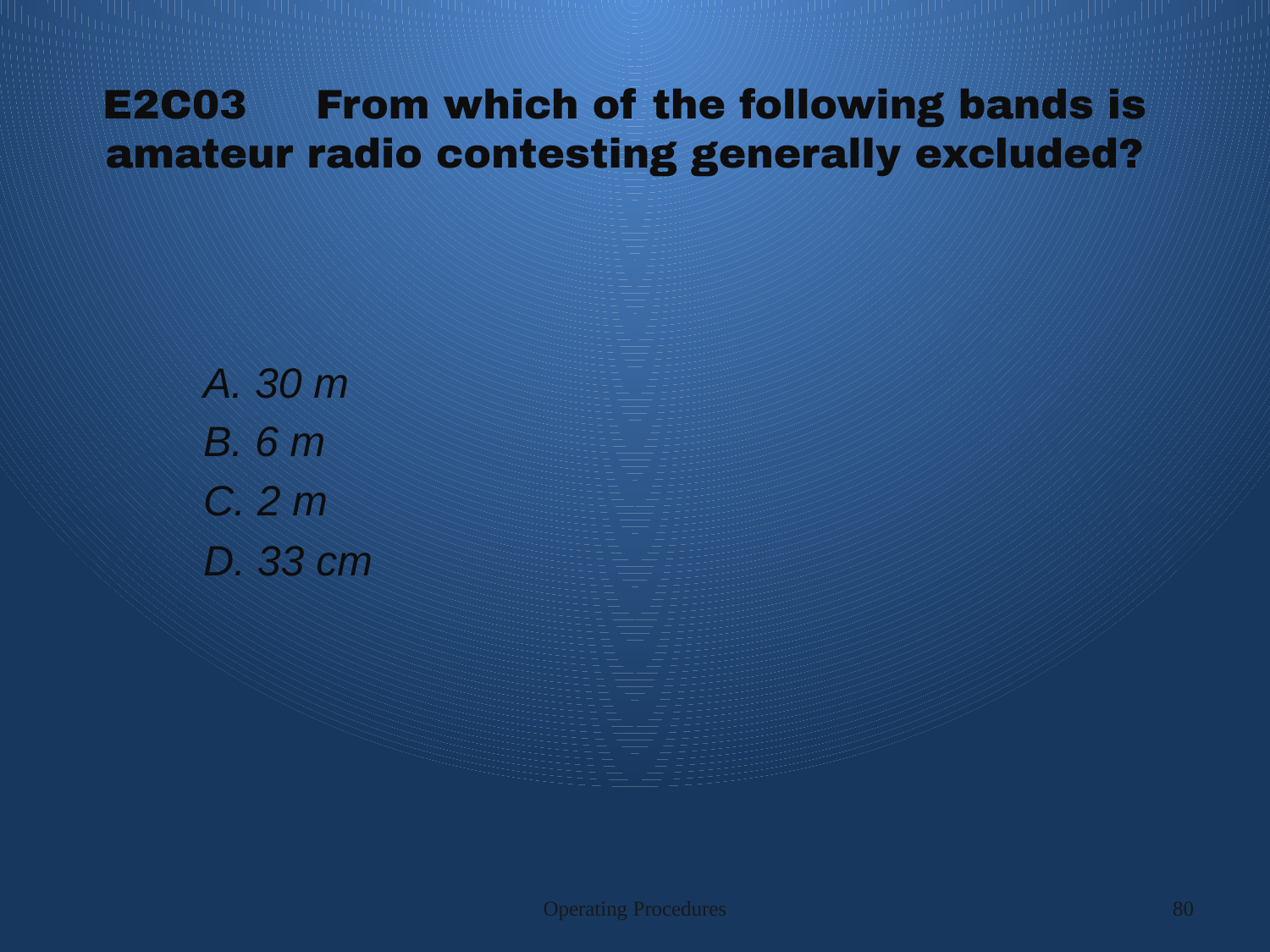

# E2C03     From which of the following bands is amateur radio contesting generally excluded?
A. 30 m
B. 6 m
C. 2 m
D. 33 cm
Operating Procedures
80